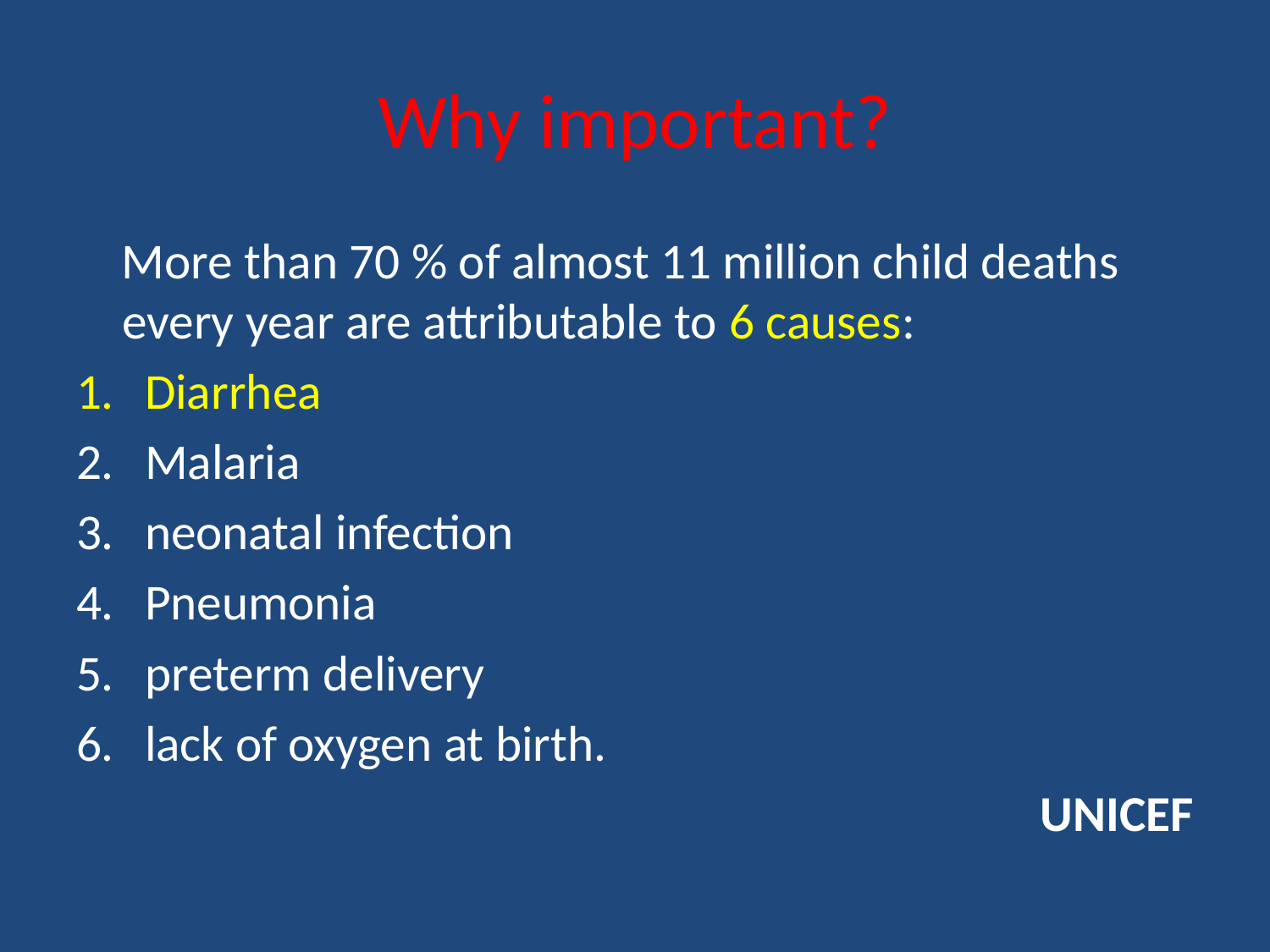

# Why important?
    More than 70 % of almost 11 million child deaths every year are attributable to 6 causes:
Diarrhea
Malaria
neonatal infection
Pneumonia
preterm delivery
lack of oxygen at birth.
UNICEF